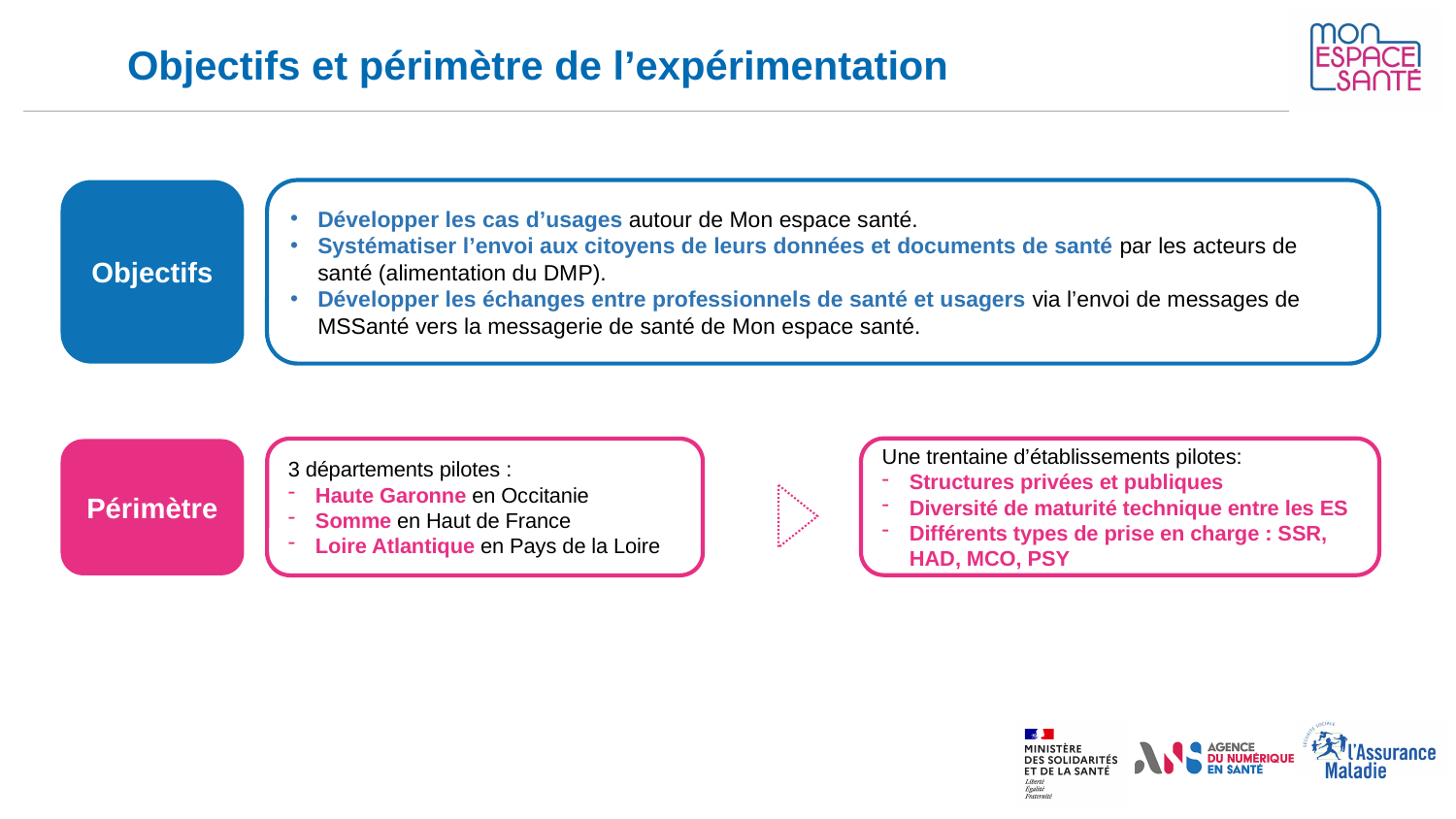

# Objectifs et périmètre de l’expérimentation
Objectifs
Développer les cas d’usages autour de Mon espace santé.
Systématiser l’envoi aux citoyens de leurs données et documents de santé par les acteurs de santé (alimentation du DMP).
Développer les échanges entre professionnels de santé et usagers via l’envoi de messages de MSSanté vers la messagerie de santé de Mon espace santé.
3 départements pilotes :
Haute Garonne en Occitanie
Somme en Haut de France
Loire Atlantique en Pays de la Loire
Périmètre

Une trentaine d’établissements pilotes:
Structures privées et publiques
Diversité de maturité technique entre les ES
Différents types de prise en charge : SSR, HAD, MCO, PSY